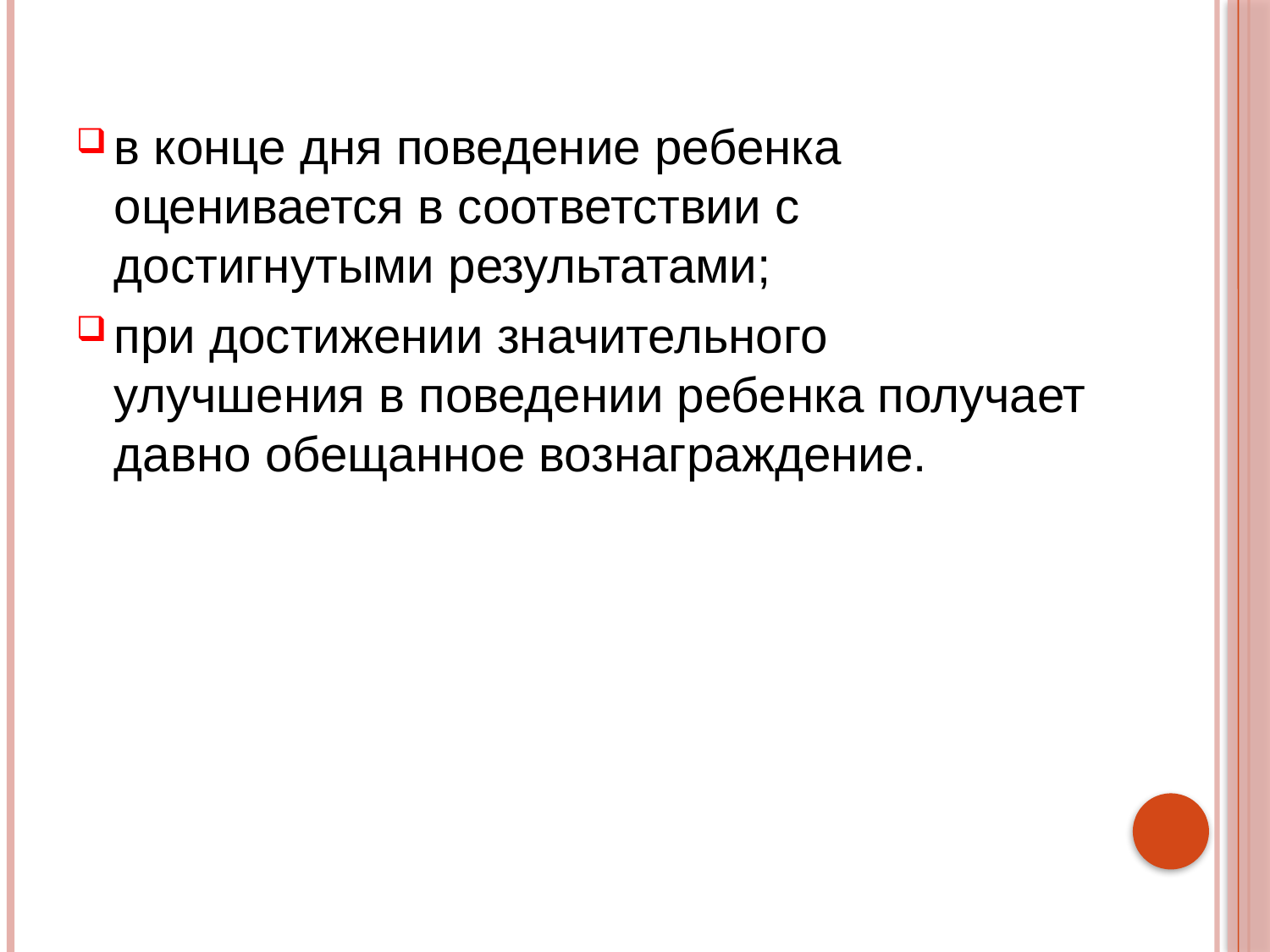

в конце дня поведение ребенка оценивается в соответствии с достигнутыми результатами;
при достижении значительного улучшения в поведении ребенка получает давно обещанное вознаграждение.